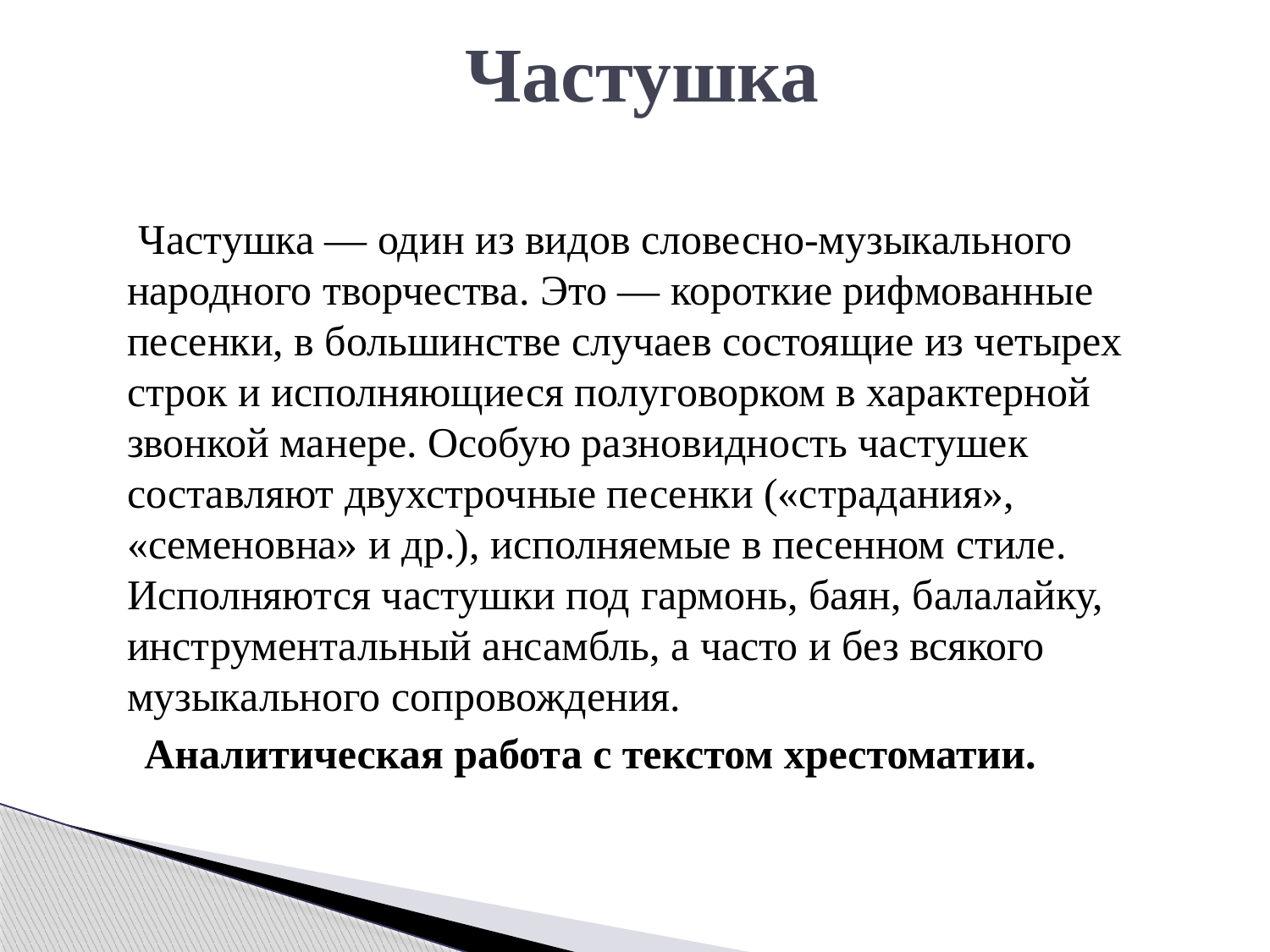

# Частушка
    Частушка — один из видов словесно-музыкального народного творчества. Это — короткие рифмованные песенки, в большинстве случаев состоящие из четырех строк и исполняющиеся полуговорком в характерной звонкой манере. Особую разновидность частушек составляют двухстрочные песенки («страдания», «семеновна» и др.), исполняемые в песенном стиле. Исполняются частушки под гармонь, баян, балалайку, инструментальный ансамбль, а часто и без всякого музыкального сопровождения.
     Аналитическая работа с текстом хрестоматии.